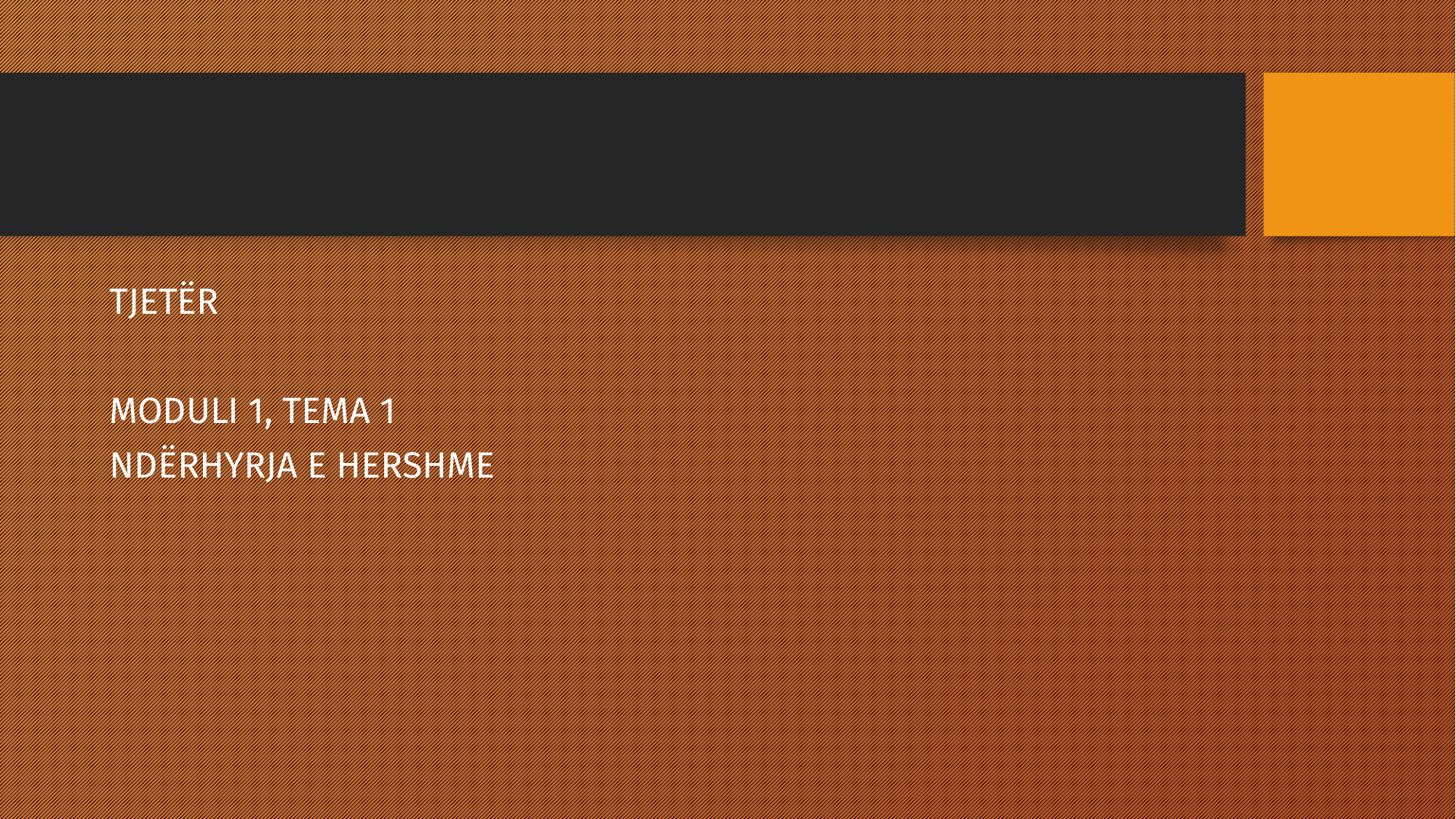

#
TJETËR

MODULI 1, TEMA 1
NDËRHYRJA E HERSHME